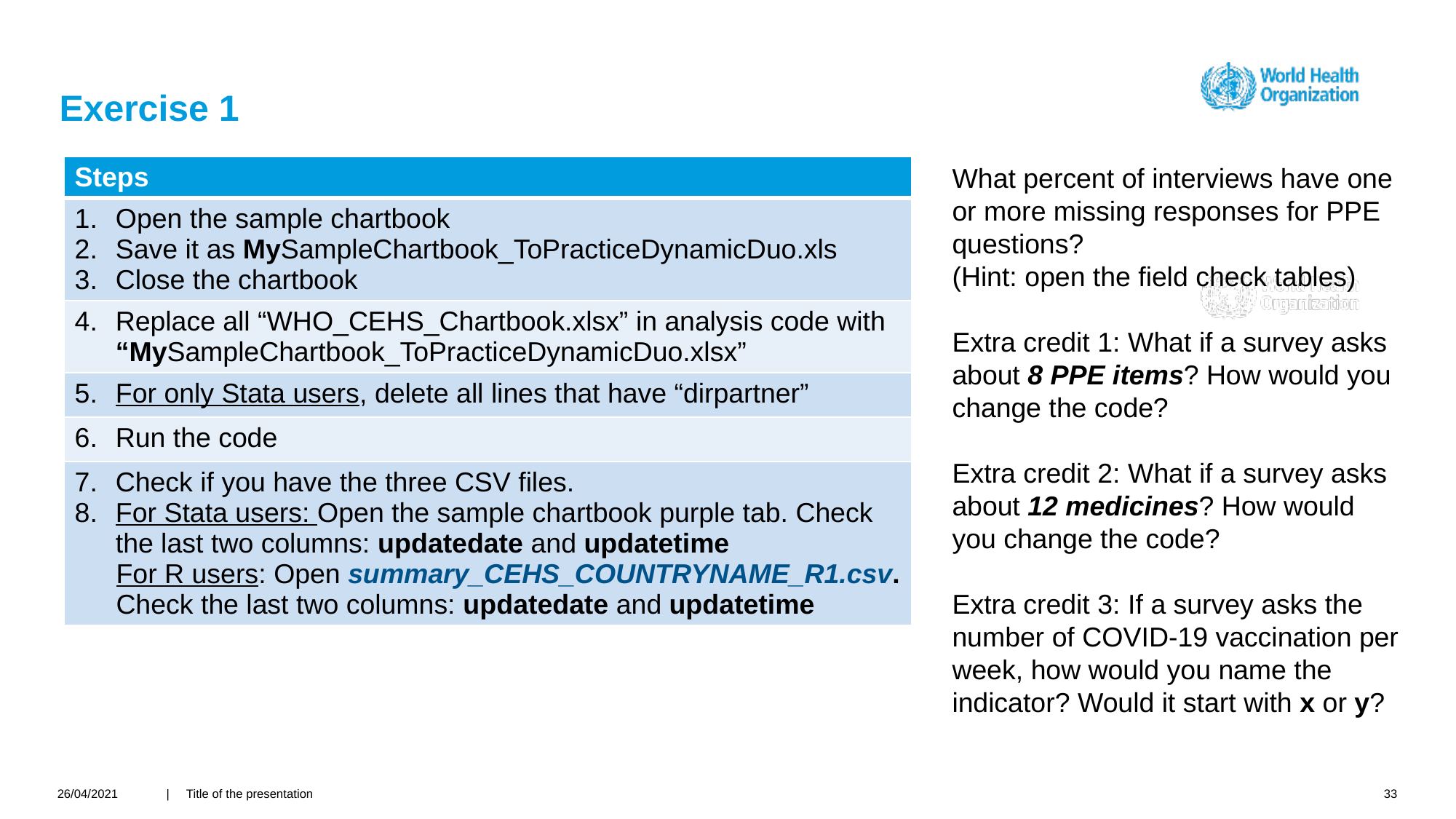

# Exercise 1
What percent of interviews have one or more missing responses for PPE questions?
(Hint: open the field check tables)

Extra credit 1: What if a survey asks about 8 PPE items? How would you change the code?

Extra credit 2: What if a survey asks about 12 medicines? How would you change the code?

Extra credit 3: If a survey asks the number of COVID-19 vaccination per week, how would you name the indicator? Would it start with x or y?
| Steps |
| --- |
| Open the sample chartbook Save it as MySampleChartbook\_ToPracticeDynamicDuo.xls Close the chartbook |
| Replace all “WHO\_CEHS\_Chartbook.xlsx” in analysis code with “MySampleChartbook\_ToPracticeDynamicDuo.xlsx” |
| For only Stata users, delete all lines that have “dirpartner” |
| Run the code |
| Check if you have the three CSV files. For Stata users: Open the sample chartbook purple tab. Check the last two columns: updatedate and updatetime For R users: Open summary\_CEHS\_COUNTRYNAME\_R1.csv. Check the last two columns: updatedate and updatetime |

26/04/2021
|     Title of the presentation
33